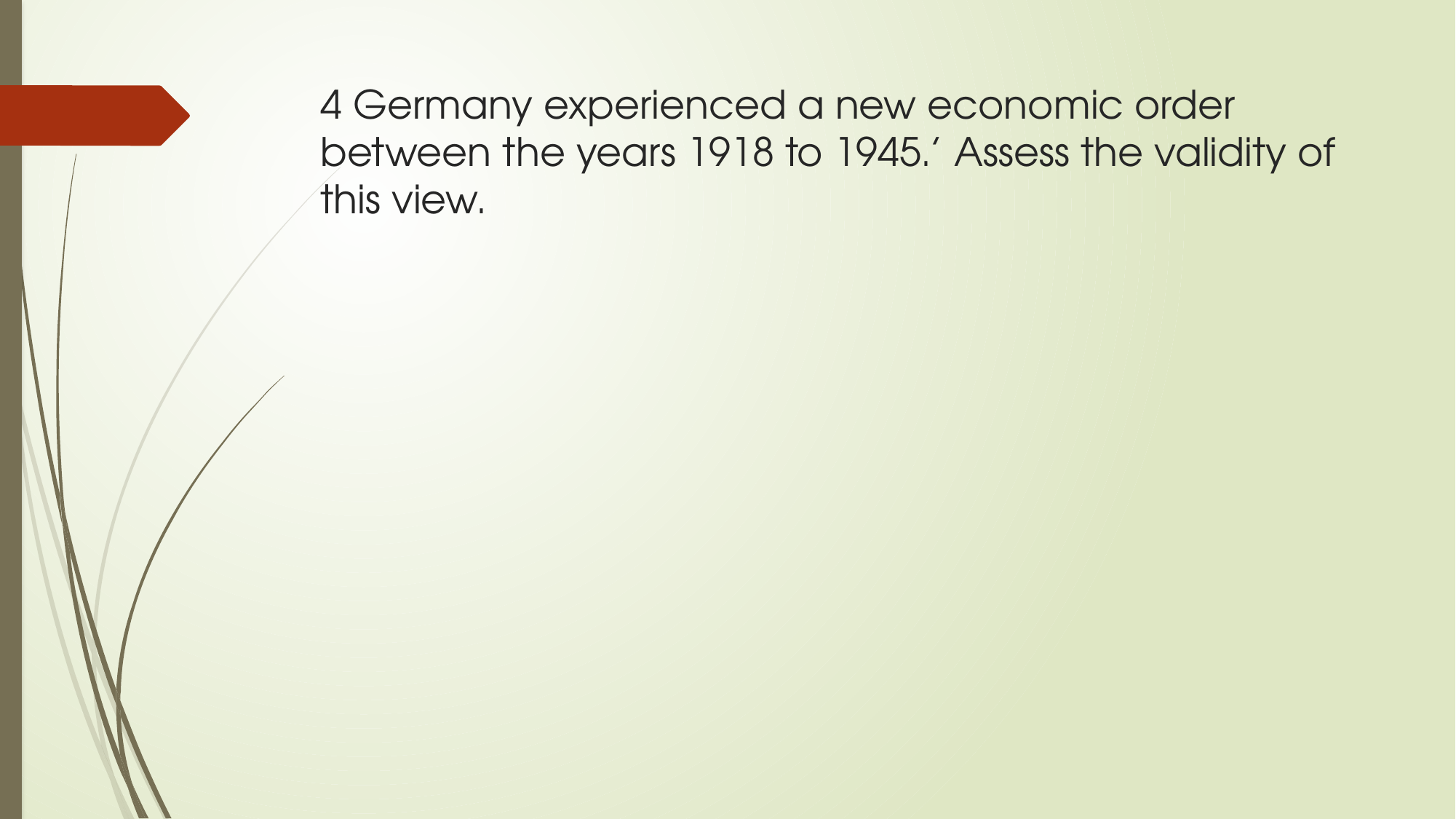

# 4 Germany experienced a new economic order between the years 1918 to 1945.’ Assess the validity of this view.